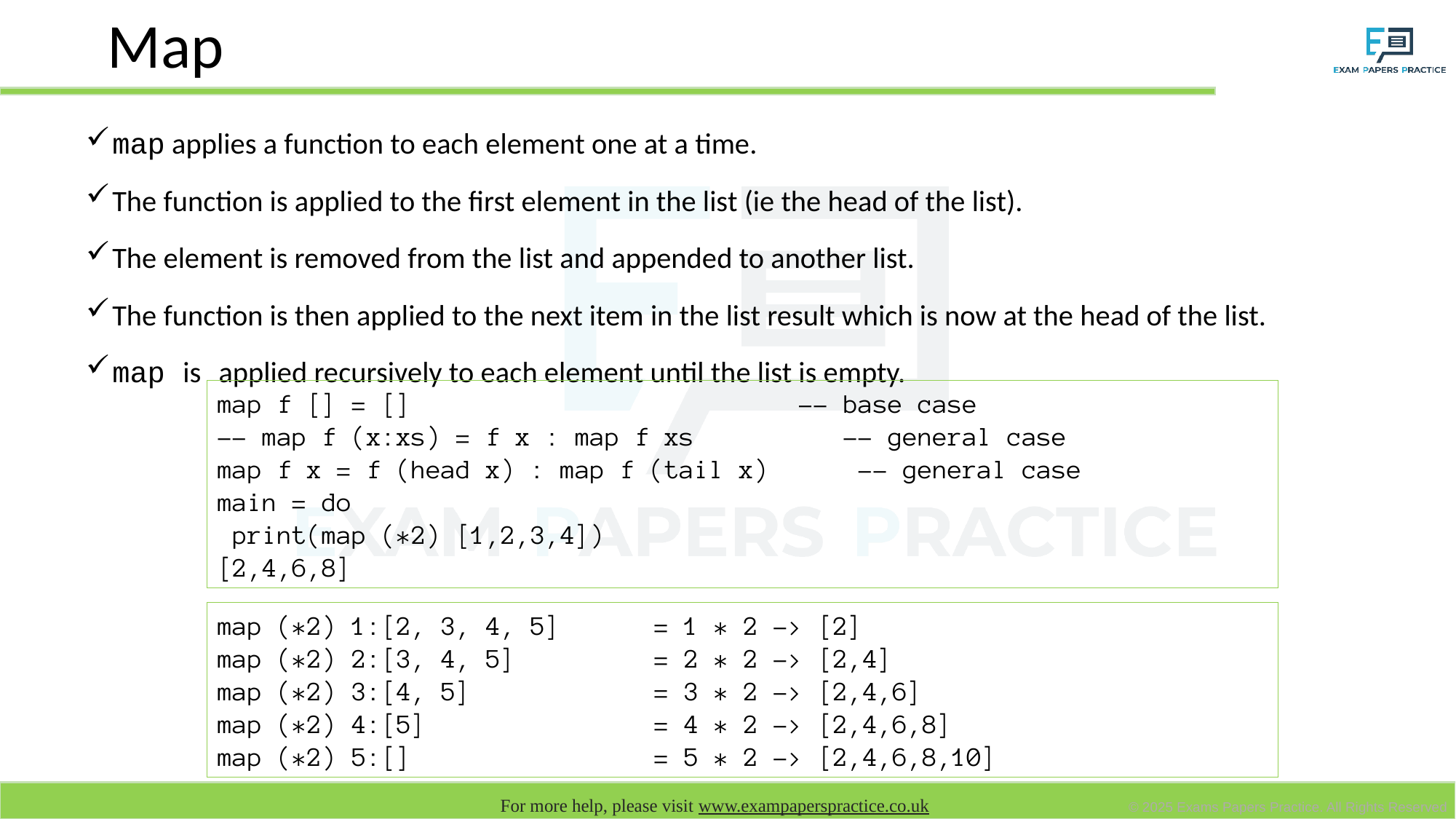

# Map
map applies a function to each element one at a time.
The function is applied to the first element in the list (ie the head of the list).
The element is removed from the list and appended to another list.
The function is then applied to the next item in the list result which is now at the head of the list.
map is applied recursively to each element until the list is empty.

map f [] = []                          -- base case
-- map f (x:xs) = f x : map f xs          -- general case
map f x = f (head x) : map f (tail x)      -- general case
main = do
 print(map (*2) [1,2,3,4])
[2,4,6,8]
map (*2) 1:[2, 3, 4, 5] 	= 1 * 2 -> [2]
map (*2) 2:[3, 4, 5] 	 	= 2 * 2 -> [2,4]
map (*2) 3:[4, 5] 		= 3 * 2 -> [2,4,6]
map (*2) 4:[5] 		= 4 * 2 -> [2,4,6,8]
map (*2) 5:[] 		 	= 5 * 2 -> [2,4,6,8,10]